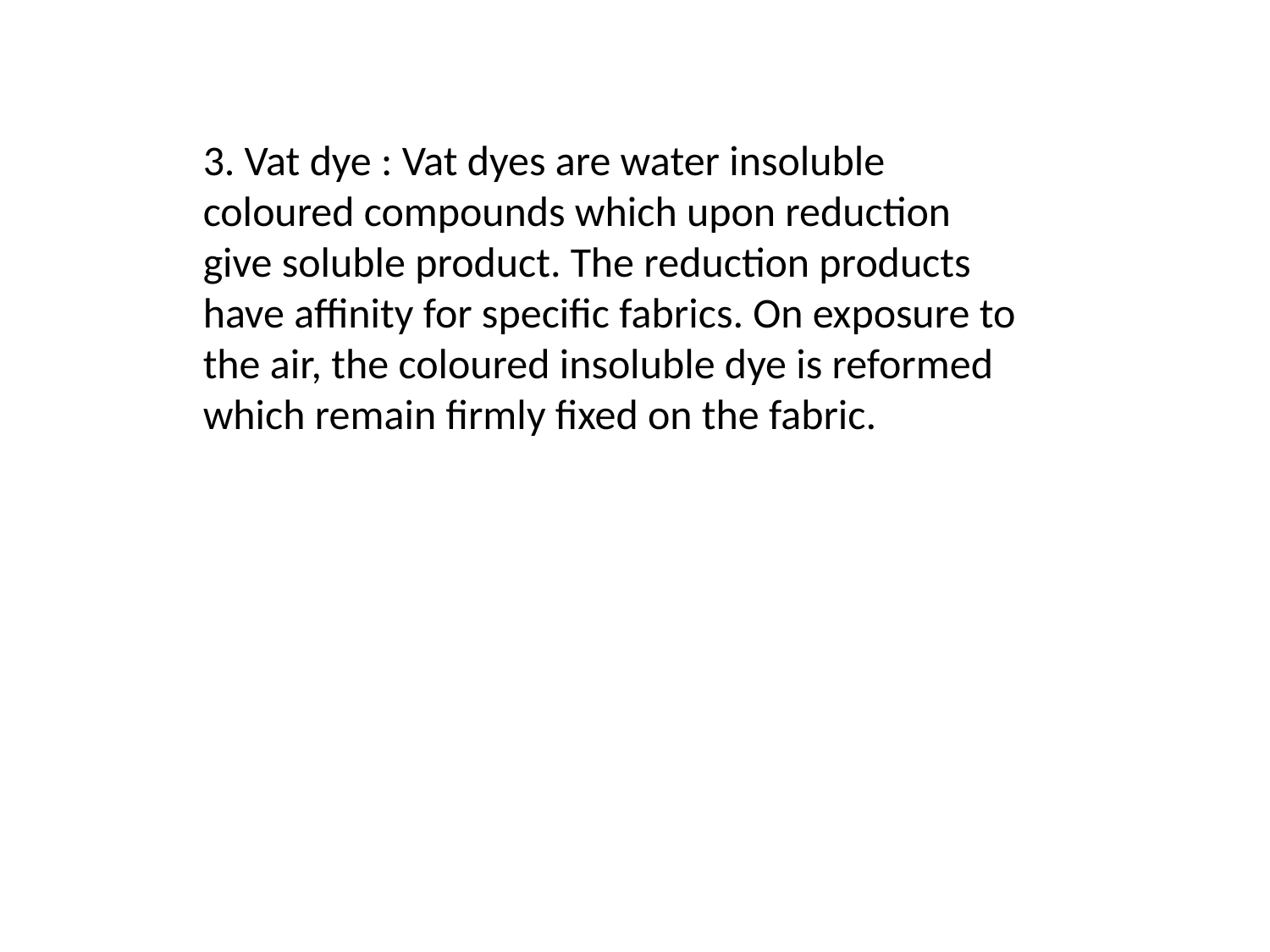

3. Vat dye : Vat dyes are water insoluble coloured compounds which upon reduction  give soluble product. The reduction products have affinity for specific fabrics. On exposure to the air, the coloured insoluble dye is reformed which remain firmly fixed on the fabric.